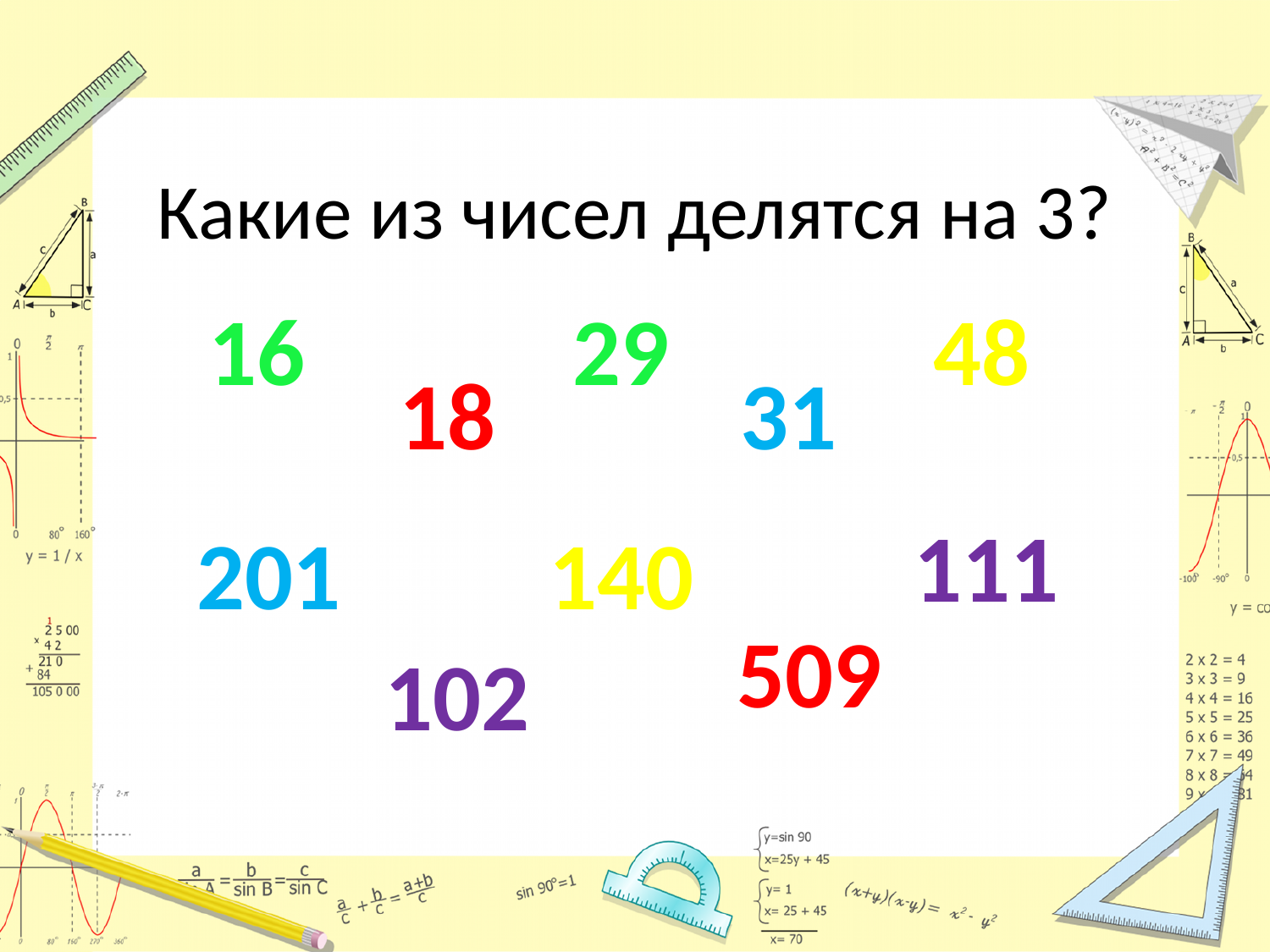

# Какие из чисел делятся на 3?
16
29
48
18
31
111
201
140
509
102